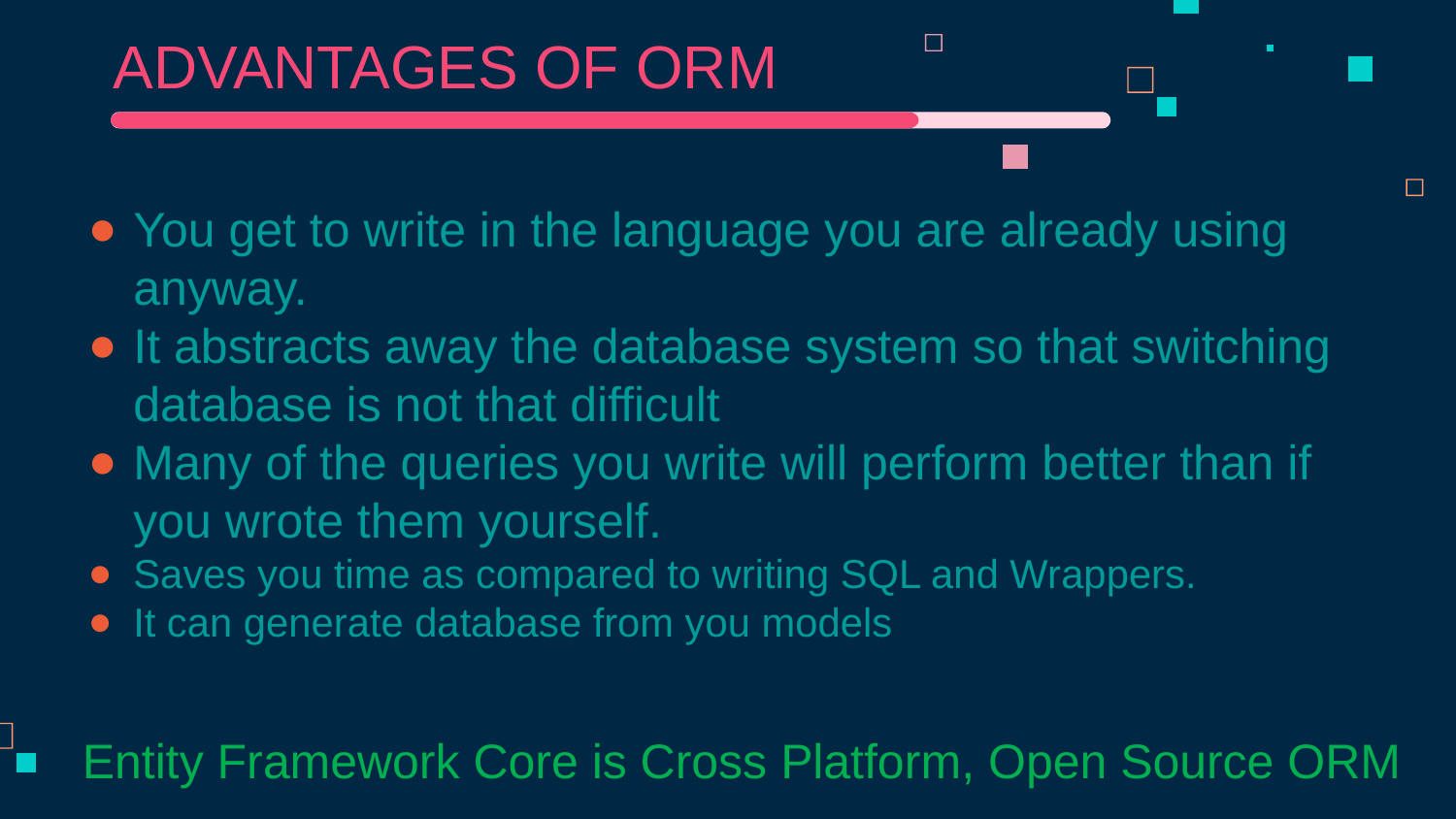

# ADVANTAGES OF ORM

You get to write in the language you are already using anyway.
It abstracts away the database system so that switching database is not that difficult
Many of the queries you write will perform better than if you wrote them yourself.
Saves you time as compared to writing SQL and Wrappers.
It can generate database from you models
Entity Framework Core is Cross Platform, Open Source ORM